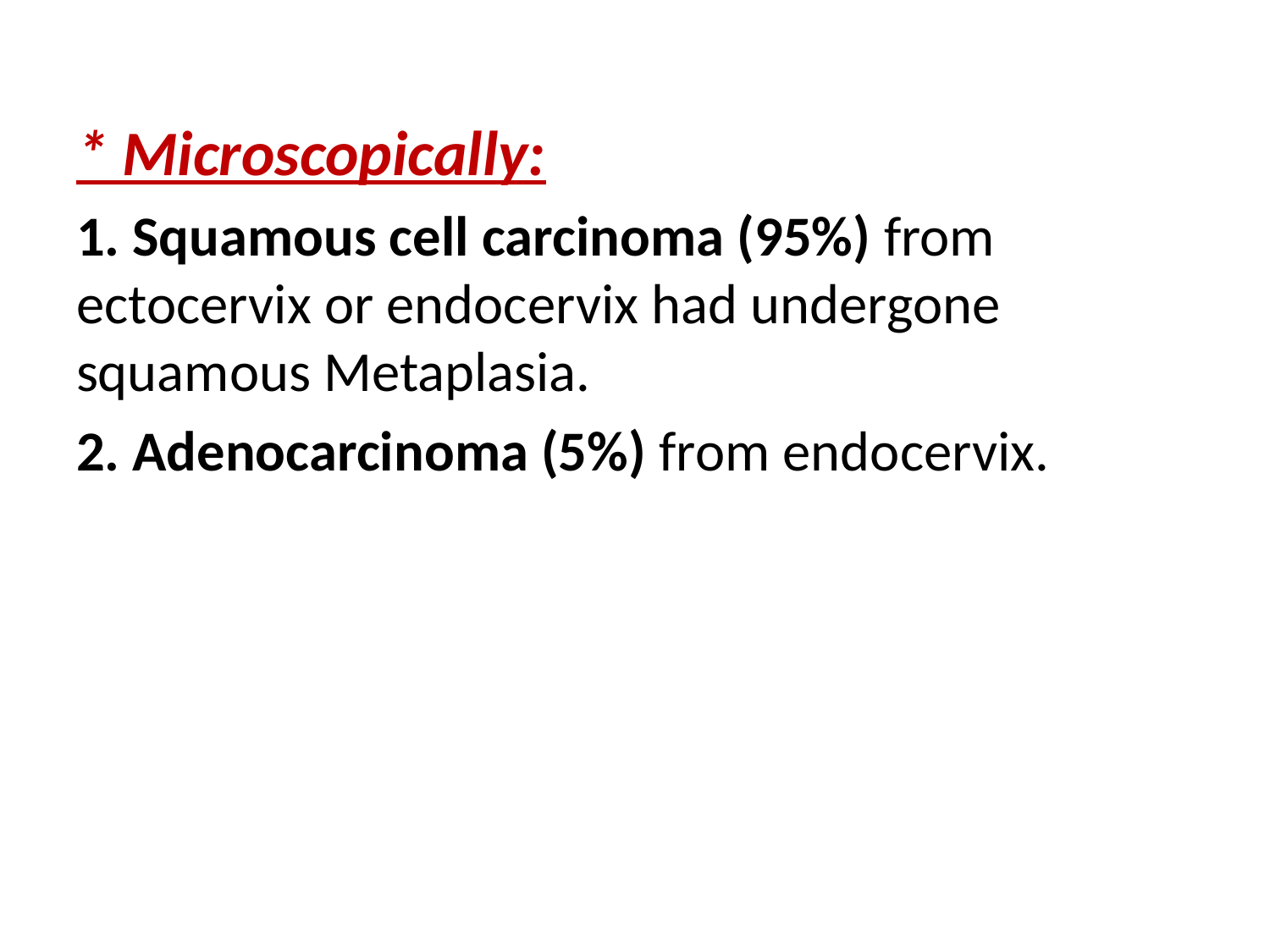

* Microscopically:
1. Squamous cell carcinoma (95%) from ectocervix or endocervix had undergone squamous Metaplasia.
2. Adenocarcinoma (5%) from endocervix.